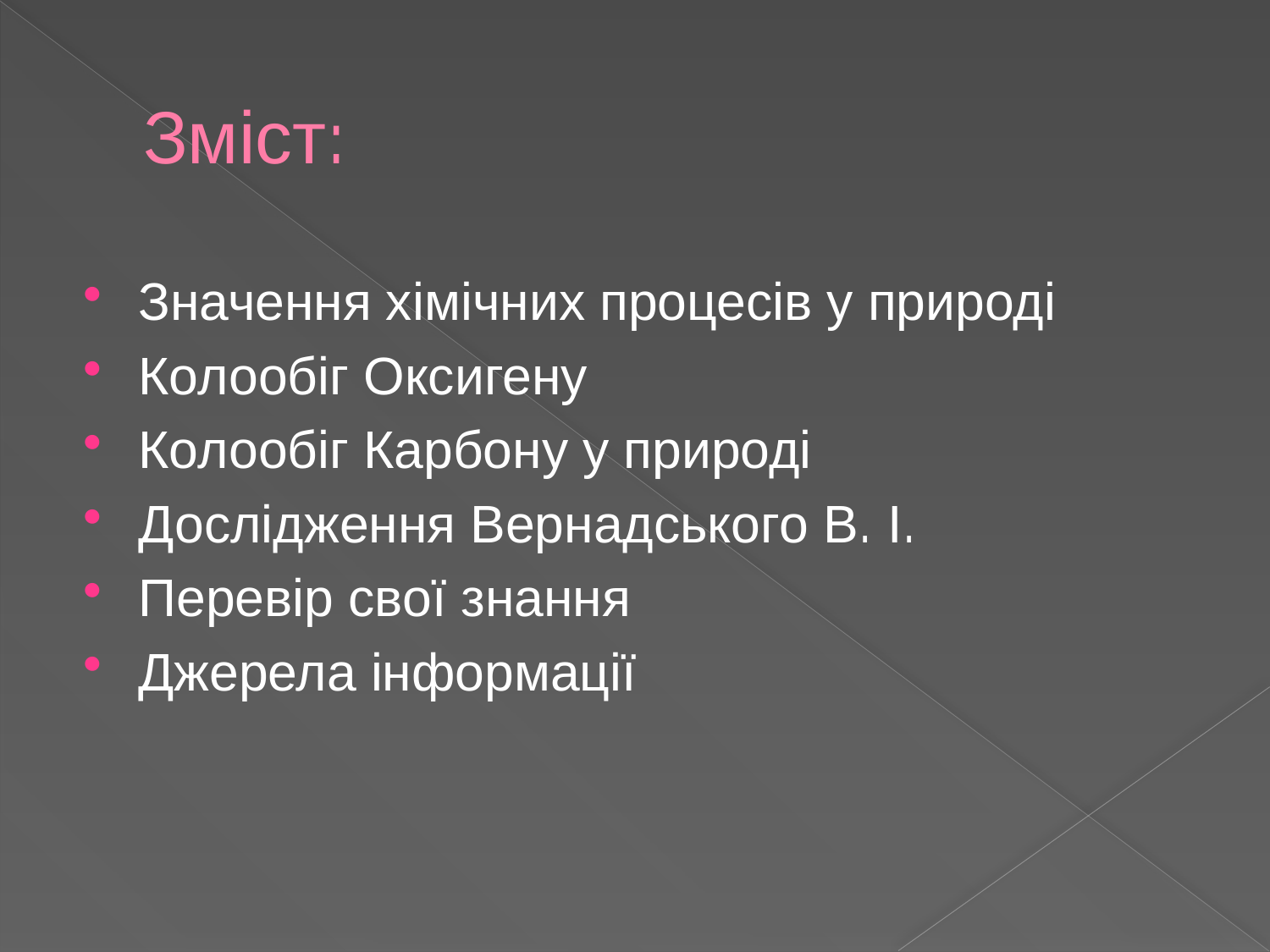

# Зміст:
Значення хімічних процесів у природі
Колообіг Оксигену
Колообіг Карбону у природі
Дослідження Вернадського В. І.
Перевір свої знання
Джерела інформації